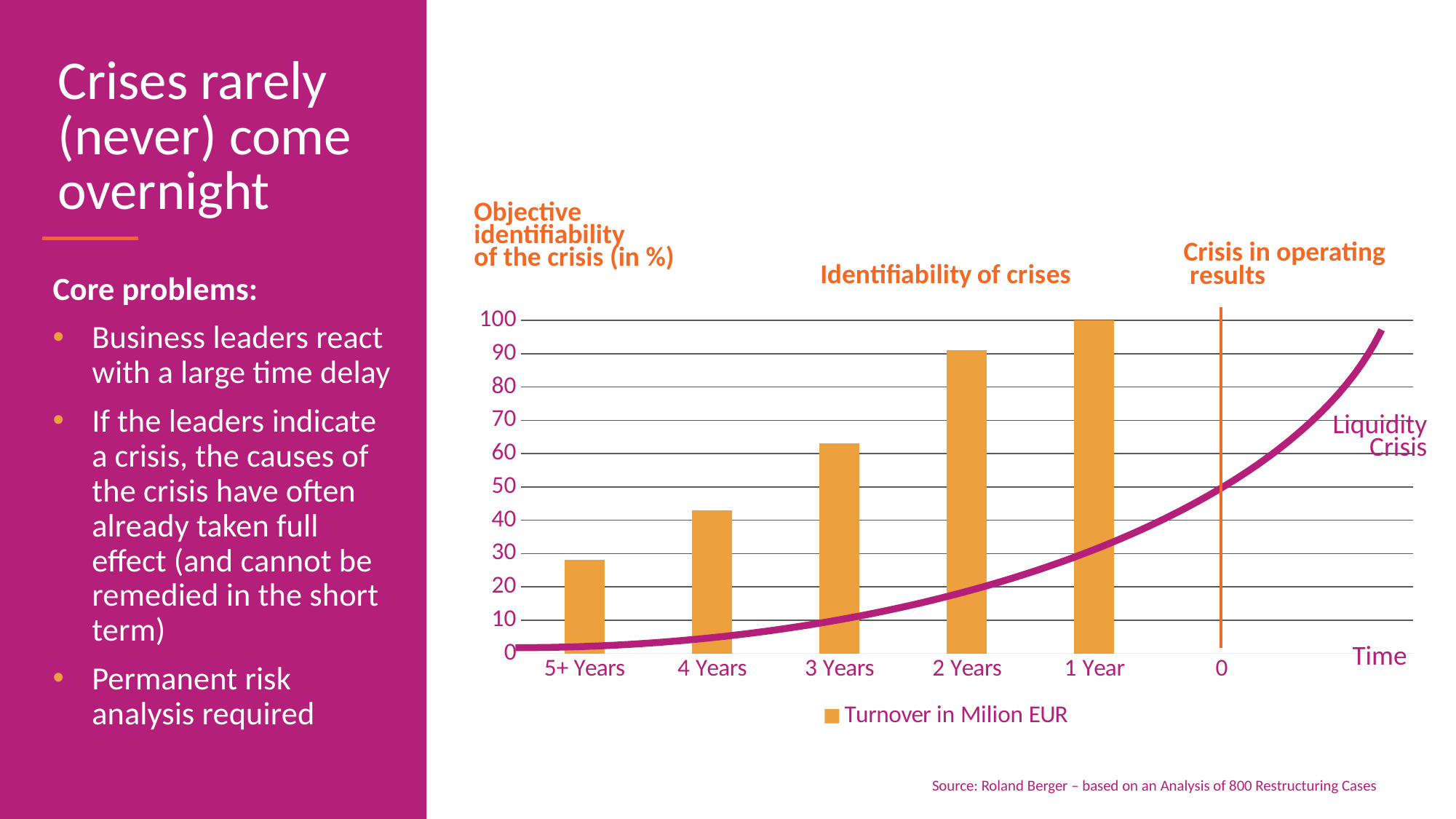

Crises rarely (never) come overnight

Objective identifiability
of the crisis (in %)

### Chart: Identifiability of crises

| Category | Turnover in Milion EUR |
|---|---|
| 5+ Years | 28.0 |
| 4 Years | 43.0 |
| 3 Years | 63.0 |
| 2 Years | 91.0 |
| 1 Year | 100.0 |
| 0 | None |
Crisis in operating
 results
Core problems:
Business leaders react with a large time delay
If the leaders indicate a crisis, the causes of the crisis have often already taken full effect (and cannot be remedied in the short term)
Permanent risk analysis required

Liquidity Crisis
Time

Source: Roland Berger – based on an Analysis of 800 Restructuring Cases